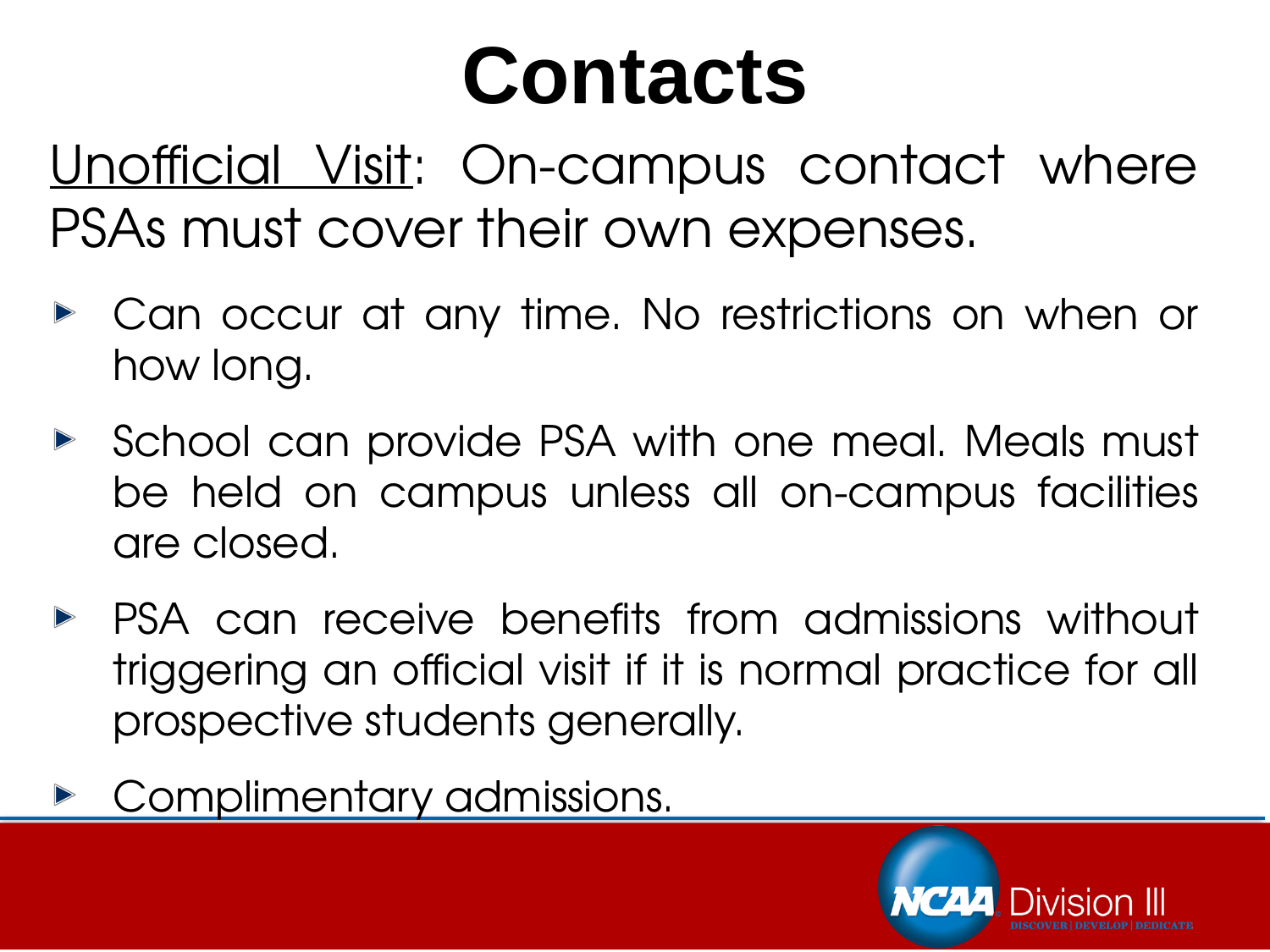

Contacts
Unofficial Visit: On-campus contact where PSAs must cover their own expenses.

Can occur at any time. No restrictions on when or how long.

School can provide PSA with one meal. Meals must be held on campus unless all on-campus facilities are closed.

PSA can receive benefits from admissions without triggering an official visit if it is normal practice for all prospective students generally.

Complimentary admissions.